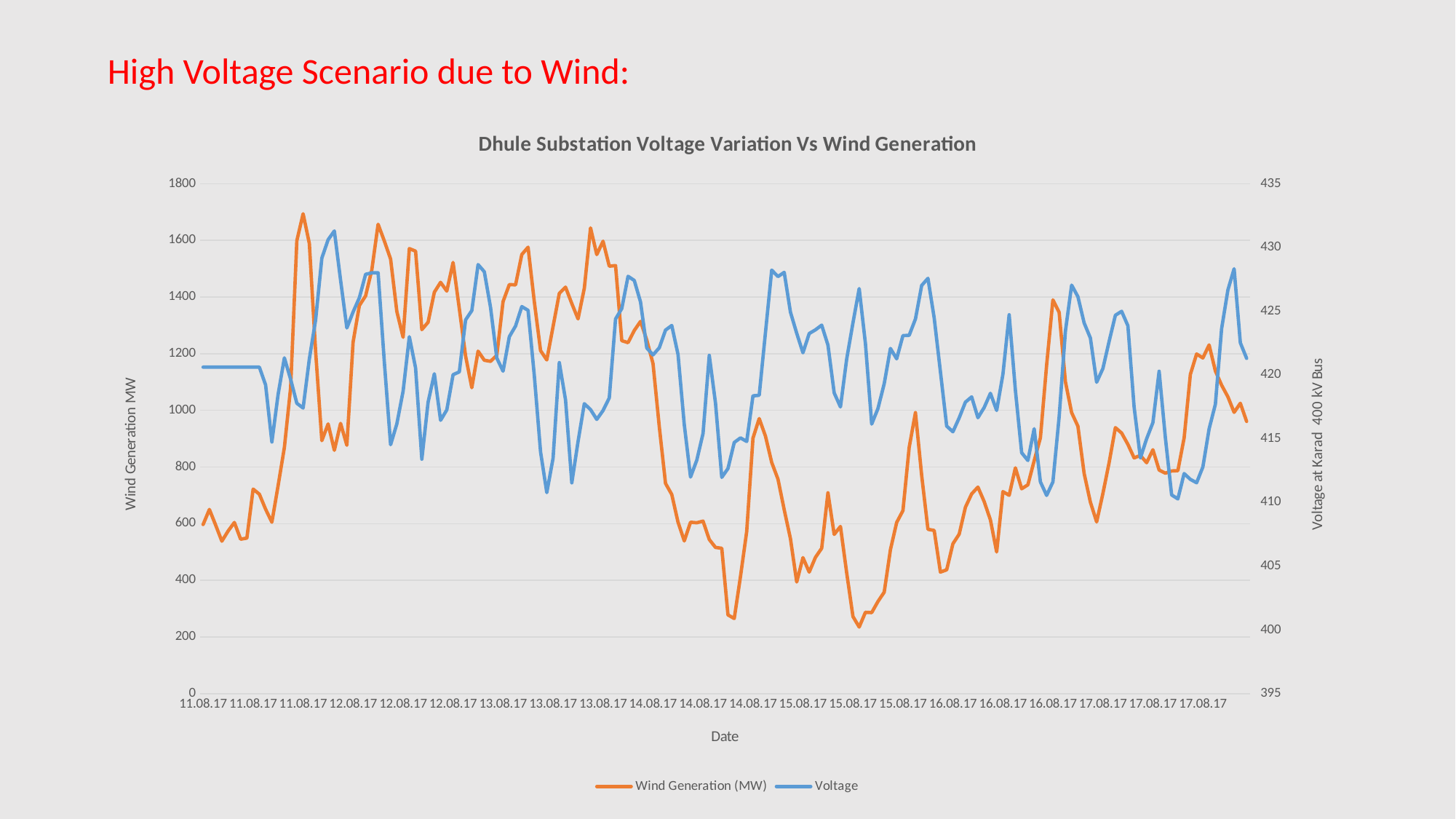

# High Voltage Scenario due to Wind:

### Chart: Dhule Substation Voltage Variation Vs Wind Generation

| Category | Wind Generation (MW) | Voltage |
|---|---|---|
| 11.08.17 | 597.0 | 420.61000000000035 |
| 11.08.17 | 650.0 | 420.61000000000035 |
| 11.08.17 | 595.0 | 420.61000000000035 |
| 11.08.17 | 538.0 | 420.61000000000035 |
| 11.08.17 | 574.0 | 420.61000000000035 |
| 11.08.17 | 604.0 | 420.61000000000035 |
| 11.08.17 | 545.0 | 420.61000000000035 |
| 11.08.17 | 549.0 | 420.61000000000035 |
| 11.08.17 | 722.0 | 420.61000000000035 |
| 11.08.17 | 704.0 | 420.61000000000035 |
| 11.08.17 | 651.0 | 419.2138333333336 |
| 11.08.17 | 605.0 | 414.7414999999999 |
| 11.08.17 | 734.0 | 418.4696666666665 |
| 11.08.17 | 869.0 | 421.3413333333332 |
| 11.08.17 | 1079.0 | 419.66466666666656 |
| 11.08.17 | 1599.0 | 417.77933333333357 |
| 11.08.17 | 1694.0 | 417.4031666666666 |
| 11.08.17 | 1589.0 | 421.2538333333333 |
| 11.08.17 | 1208.0 | 424.3150000000002 |
| 11.08.17 | 893.0 | 429.16700000000003 |
| 11.08.17 | 952.0 | 430.60783333333336 |
| 11.08.17 | 859.0 | 431.2966666666665 |
| 11.08.17 | 954.0 | 427.43100000000027 |
| 11.08.17 | 877.0 | 423.6880000000001 |
| 12.08.17 | 1241.0 | 424.93766666666664 |
| 12.08.17 | 1370.0 | 426.05583333333294 |
| 12.08.17 | 1404.0 | 427.89433333333324 |
| 12.08.17 | 1496.0 | 428.0108333333333 |
| 12.08.17 | 1657.0 | 428.01316666666673 |
| 12.08.17 | 1598.0 | 421.0141666666667 |
| 12.08.17 | 1534.0 | 414.5289999999999 |
| 12.08.17 | 1349.0 | 416.1589999999999 |
| 12.08.17 | 1258.0 | 418.72766666666666 |
| 12.08.17 | 1571.0 | 422.99583333333345 |
| 12.08.17 | 1562.0 | 420.5486666666665 |
| 12.08.17 | 1285.0 | 413.3908333333332 |
| 12.08.17 | 1311.0 | 417.8540000000001 |
| 12.08.17 | 1417.0 | 420.09283333333343 |
| 12.08.17 | 1452.0 | 416.4439999999999 |
| 12.08.17 | 1421.0 | 417.25833333333344 |
| 12.08.17 | 1522.0 | 420.0198333333331 |
| 12.08.17 | 1359.0 | 420.24033333333347 |
| 12.08.17 | 1192.0 | 424.31833333333344 |
| 12.08.17 | 1080.0 | 425.04649999999987 |
| 12.08.17 | 1209.0 | 428.65866666666676 |
| 12.08.17 | 1177.0 | 428.09616666666653 |
| 12.08.17 | 1173.0 | 425.2884999999998 |
| 12.08.17 | 1195.0 | 421.3208333333333 |
| 13.08.17 | 1384.0 | 420.29350000000005 |
| 13.08.17 | 1444.0 | 423.0 |
| 13.08.17 | 1443.0 | 423.8398333333332 |
| 13.08.17 | 1550.0 | 425.3641666666666 |
| 13.08.17 | 1576.0 | 425.06916666666683 |
| 13.08.17 | 1384.0 | 419.96366666666654 |
| 13.08.17 | 1211.0 | 413.9611666666664 |
| 13.08.17 | 1178.0 | 410.7671666666665 |
| 13.08.17 | 1296.0 | 413.46616666666665 |
| 13.08.17 | 1413.0 | 420.9700000000001 |
| 13.08.17 | 1435.0 | 418.042 |
| 13.08.17 | 1377.0 | 411.53666666666646 |
| 13.08.17 | 1323.0 | 414.77383333333336 |
| 13.08.17 | 1431.0 | 417.7448333333332 |
| 13.08.17 | 1644.0 | 417.2838333333332 |
| 13.08.17 | 1550.0 | 416.5148333333334 |
| 13.08.17 | 1597.0 | 417.2101666666666 |
| 13.08.17 | 1509.0 | 418.199 |
| 13.08.17 | 1511.0 | 424.3901666666665 |
| 13.08.17 | 1246.0 | 425.2105000000003 |
| 13.08.17 | 1239.0 | 427.7391666666668 |
| 13.08.17 | 1282.0 | 427.4101666666669 |
| 13.08.17 | 1314.0 | 425.72783333333325 |
| 13.08.17 | 1248.0 | 422.1143333333334 |
| 14.08.17 | 1165.0 | 421.57183333333336 |
| 14.08.17 | 942.0 | 422.1334999999999 |
| 14.08.17 | 742.0 | 423.51999999999975 |
| 14.08.17 | 703.0 | 423.8779999999999 |
| 14.08.17 | 605.0 | 421.6073333333335 |
| 14.08.17 | 539.0 | 416.10950000000014 |
| 14.08.17 | 605.0 | 411.9869999999999 |
| 14.08.17 | 603.0 | 413.30566666666647 |
| 14.08.17 | 609.0 | 415.4121666666667 |
| 14.08.17 | 544.0 | 421.53566666666666 |
| 14.08.17 | 516.0 | 417.78899999999976 |
| 14.08.17 | 513.0 | 411.96083333333337 |
| 14.08.17 | 278.0 | 412.65733333333316 |
| 14.08.17 | 265.0 | 414.70333333333343 |
| 14.08.17 | 413.0 | 415.0644999999999 |
| 14.08.17 | 572.0 | 414.78049999999985 |
| 14.08.17 | 902.0 | 418.3626666666665 |
| 14.08.17 | 971.0 | 418.40316666666655 |
| 14.08.17 | 909.0 | 423.33749999999975 |
| 14.08.17 | 816.0 | 428.2221666666668 |
| 14.08.17 | 757.0 | 427.7181666666665 |
| 14.08.17 | 649.0 | 428.0463333333334 |
| 14.08.17 | 547.0 | 424.92949999999996 |
| 14.08.17 | 394.0 | 423.2676666666669 |
| 15.08.17 | 480.0 | 421.7406666666666 |
| 15.08.17 | 429.0 | 423.2508333333334 |
| 15.08.17 | 481.0 | 423.5404999999999 |
| 15.08.17 | 513.0 | 423.90500000000003 |
| 15.08.17 | 709.0 | 422.34133333333347 |
| 15.08.17 | 562.0 | 418.5921666666666 |
| 15.08.17 | 590.0 | 417.48816666666664 |
| 15.08.17 | 426.0 | 421.2515000000003 |
| 15.08.17 | 272.0 | 424.09299999999996 |
| 15.08.17 | 235.0 | 426.7778333333334 |
| 15.08.17 | 287.0 | 422.4616666666665 |
| 15.08.17 | 286.0 | 416.14516666666646 |
| 15.08.17 | 325.0 | 417.3591666666667 |
| 15.08.17 | 358.0 | 419.3083333333332 |
| 15.08.17 | 508.0 | 422.08 |
| 15.08.17 | 604.0 | 421.26666666666665 |
| 15.08.17 | 646.0 | 423.0868333333334 |
| 15.08.17 | 869.0 | 423.1070000000001 |
| 15.08.17 | 992.0 | 424.38783333333316 |
| 15.08.17 | 770.0 | 427.02033333333327 |
| 15.08.17 | 580.0 | 427.57950000000005 |
| 15.08.17 | 576.0 | 424.47500000000014 |
| 15.08.17 | 429.0 | 420.25749999999994 |
| 15.08.17 | 437.0 | 415.9884999999999 |
| 16.08.17 | 529.0 | 415.5416666666667 |
| 16.08.17 | 563.0 | 416.6368333333332 |
| 16.08.17 | 658.0 | 417.86633333333344 |
| 16.08.17 | 705.0 | 418.2763333333333 |
| 16.08.17 | 729.0 | 416.6441666666666 |
| 16.08.17 | 678.0 | 417.443 |
| 16.08.17 | 613.0 | 418.56249999999994 |
| 16.08.17 | 500.0 | 417.2156666666667 |
| 16.08.17 | 713.0 | 420.0578333333333 |
| 16.08.17 | 700.0 | 424.72399999999993 |
| 16.08.17 | 797.0 | 418.79749999999984 |
| 16.08.17 | 723.0 | 413.8965000000001 |
| 16.08.17 | 737.0 | 413.28583333333324 |
| 16.08.17 | 822.0 | 415.7785000000001 |
| 16.08.17 | 903.0 | 411.611333333333 |
| 16.08.17 | 1160.0 | 410.5493333333334 |
| 16.08.17 | 1390.0 | 411.60850000000005 |
| 16.08.17 | 1346.0 | 416.7056666666666 |
| 16.08.17 | 1101.0 | 423.43816666666675 |
| 16.08.17 | 992.0 | 427.04533333333336 |
| 16.08.17 | 944.0 | 426.1394999999999 |
| 16.08.17 | 777.0 | 424.07933333333335 |
| 16.08.17 | 676.0 | 422.898 |
| 16.08.17 | 606.0 | 419.42916666666673 |
| 17.08.17 | 706.0 | 420.4991666666665 |
| 17.08.17 | 816.0 | 422.64516666666657 |
| 17.08.17 | 939.0 | 424.68133333333327 |
| 17.08.17 | 920.0 | 424.9910000000001 |
| 17.08.17 | 880.0 | 423.8596666666665 |
| 17.08.17 | 832.0 | 417.47233333333344 |
| 17.08.17 | 841.0 | 413.4881666666667 |
| 17.08.17 | 815.0 | 414.9921666666668 |
| 17.08.17 | 861.0 | 416.2610000000002 |
| 17.08.17 | 789.0 | 420.28899999999976 |
| 17.08.17 | 778.0 | 415.08049999999986 |
| 17.08.17 | 786.0 | 410.5853333333333 |
| 17.08.17 | 787.0 | 410.27066666666667 |
| 17.08.17 | 903.0 | 412.2605000000001 |
| 17.08.17 | 1127.0 | 411.80749999999995 |
| 17.08.17 | 1199.0 | 411.54000000000013 |
| 17.08.17 | 1185.0 | 412.77599999999995 |
| 17.08.17 | 1231.0 | 415.7648333333333 |
| 17.08.17 | 1139.0 | 417.7008333333332 |
| 17.08.17 | 1089.0 | 423.62533333333346 |
| 17.08.17 | 1048.0 | 426.6618333333334 |
| 17.08.17 | 993.0 | 428.3321666666668 |
| 17.08.17 | 1025.0 | 422.51983333333334 |
| 17.08.17 | 961.0 | 421.3024999999999 |